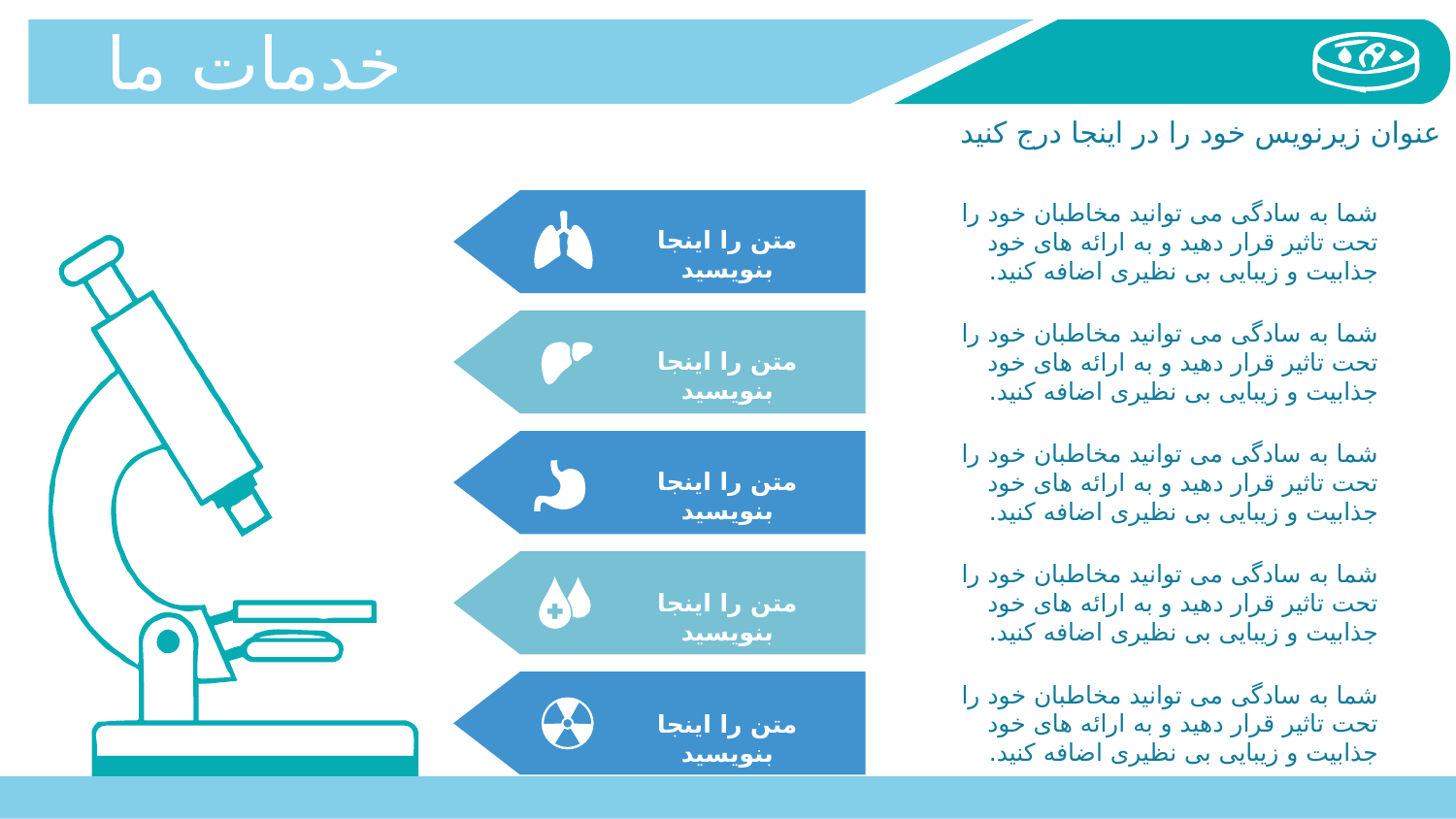

خدمات ما
عنوان زیرنویس خود را در اینجا درج کنید

شما به سادگی می توانید مخاطبان خود را تحت تاثیر قرار دهید و به ارائه های خود جذابیت و زیبایی بی نظیری اضافه کنید.

متن را اینجا بنویسید

شما به سادگی می توانید مخاطبان خود را تحت تاثیر قرار دهید و به ارائه های خود جذابیت و زیبایی بی نظیری اضافه کنید.
متن را اینجا بنویسید

شما به سادگی می توانید مخاطبان خود را تحت تاثیر قرار دهید و به ارائه های خود جذابیت و زیبایی بی نظیری اضافه کنید.
متن را اینجا بنویسید

شما به سادگی می توانید مخاطبان خود را تحت تاثیر قرار دهید و به ارائه های خود جذابیت و زیبایی بی نظیری اضافه کنید.

متن را اینجا بنویسید

شما به سادگی می توانید مخاطبان خود را تحت تاثیر قرار دهید و به ارائه های خود جذابیت و زیبایی بی نظیری اضافه کنید.

متن را اینجا بنویسید